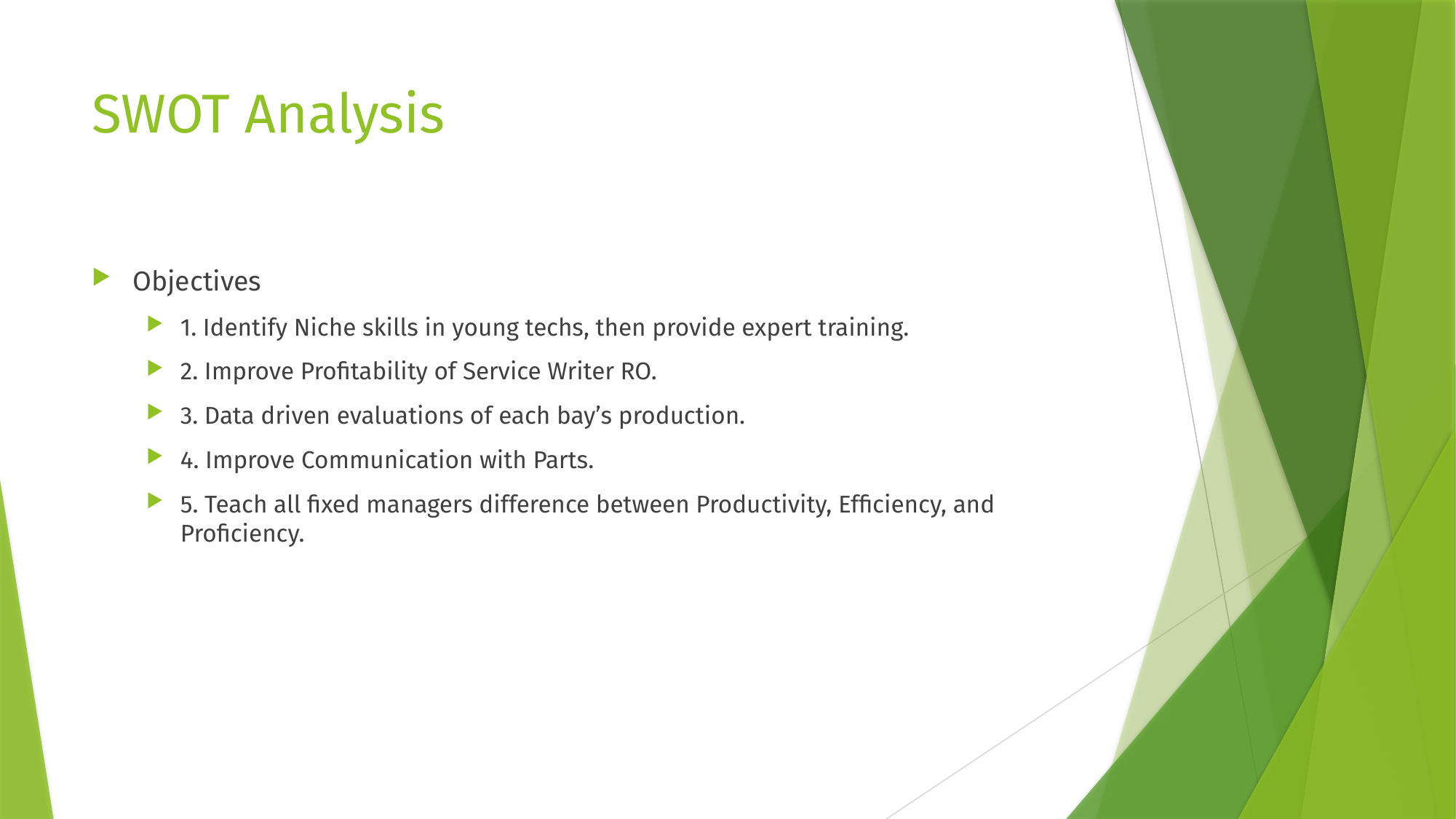

# SWOT Analysis
Objectives
1. Identify Niche skills in young techs, then provide expert training.
2. Improve Profitability of Service Writer RO.
3. Data driven evaluations of each bay’s production.
4. Improve Communication with Parts.
5. Teach all fixed managers difference between Productivity, Efficiency, and Proficiency.